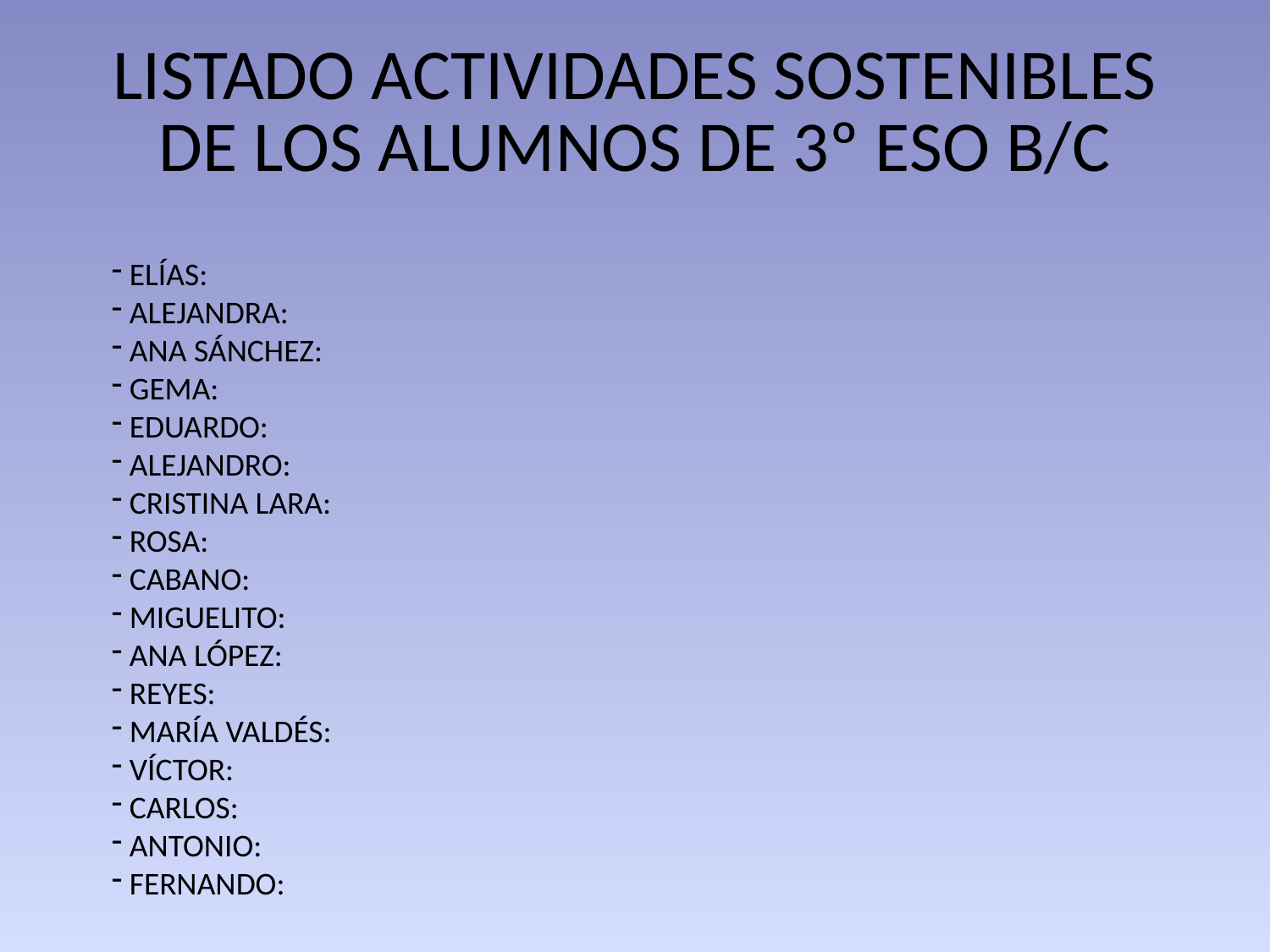

# LISTADO ACTIVIDADES SOSTENIBLES DE LOS ALUMNOS DE 3º ESO B/C
 ELÍAS:
 ALEJANDRA:
 ANA SÁNCHEZ:
 GEMA:
 EDUARDO:
 ALEJANDRO:
 CRISTINA LARA:
 ROSA:
 CABANO:
 MIGUELITO:
 ANA LÓPEZ:
 REYES:
 MARÍA VALDÉS:
 VÍCTOR:
 CARLOS:
 ANTONIO:
 FERNANDO: